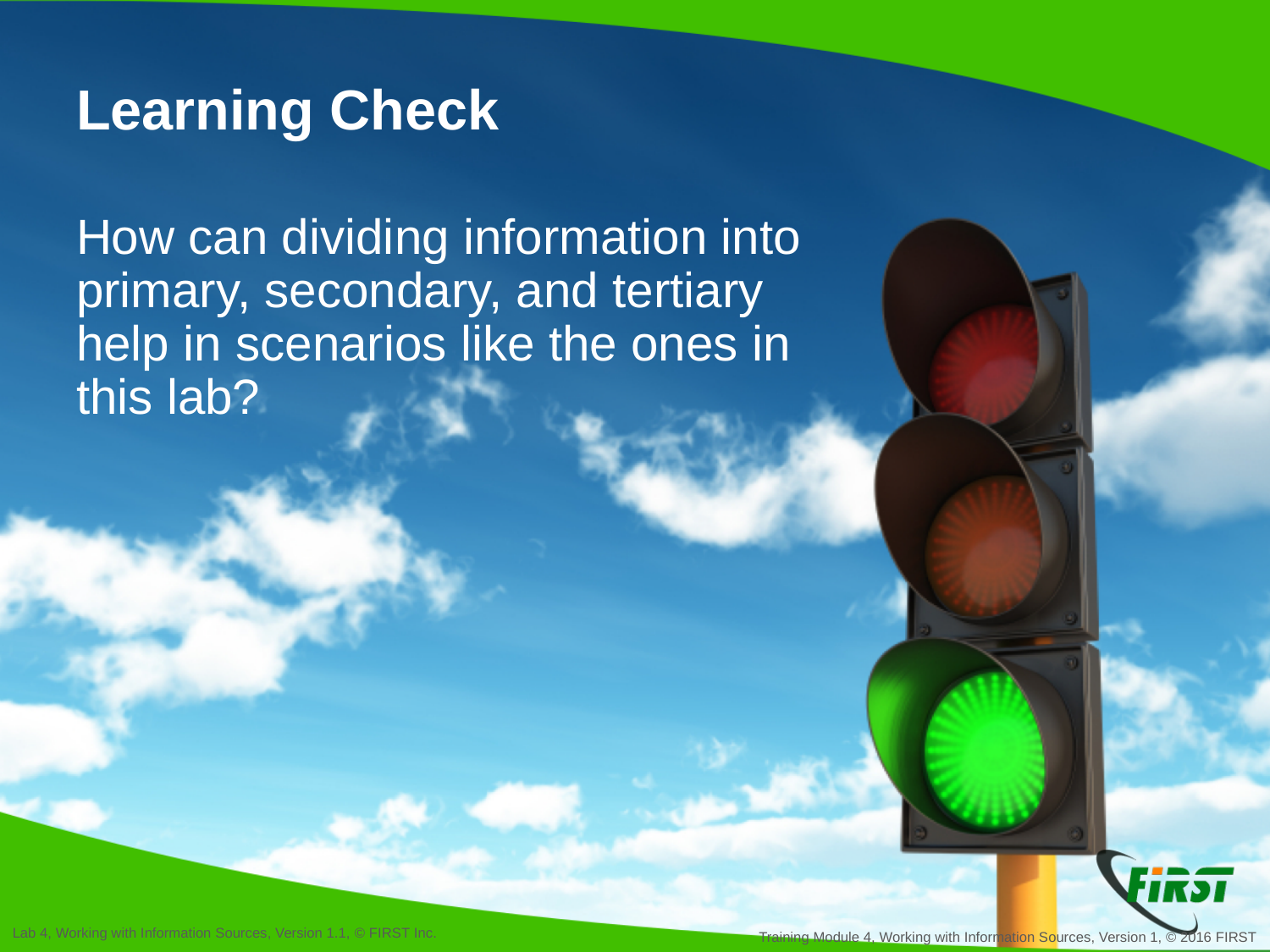

# Learning Check
How can dividing information into primary, secondary, and tertiary help in scenarios like the ones in this lab?
Training Module 4, Working with Information Sources, Version 1, © 2016 FIRST